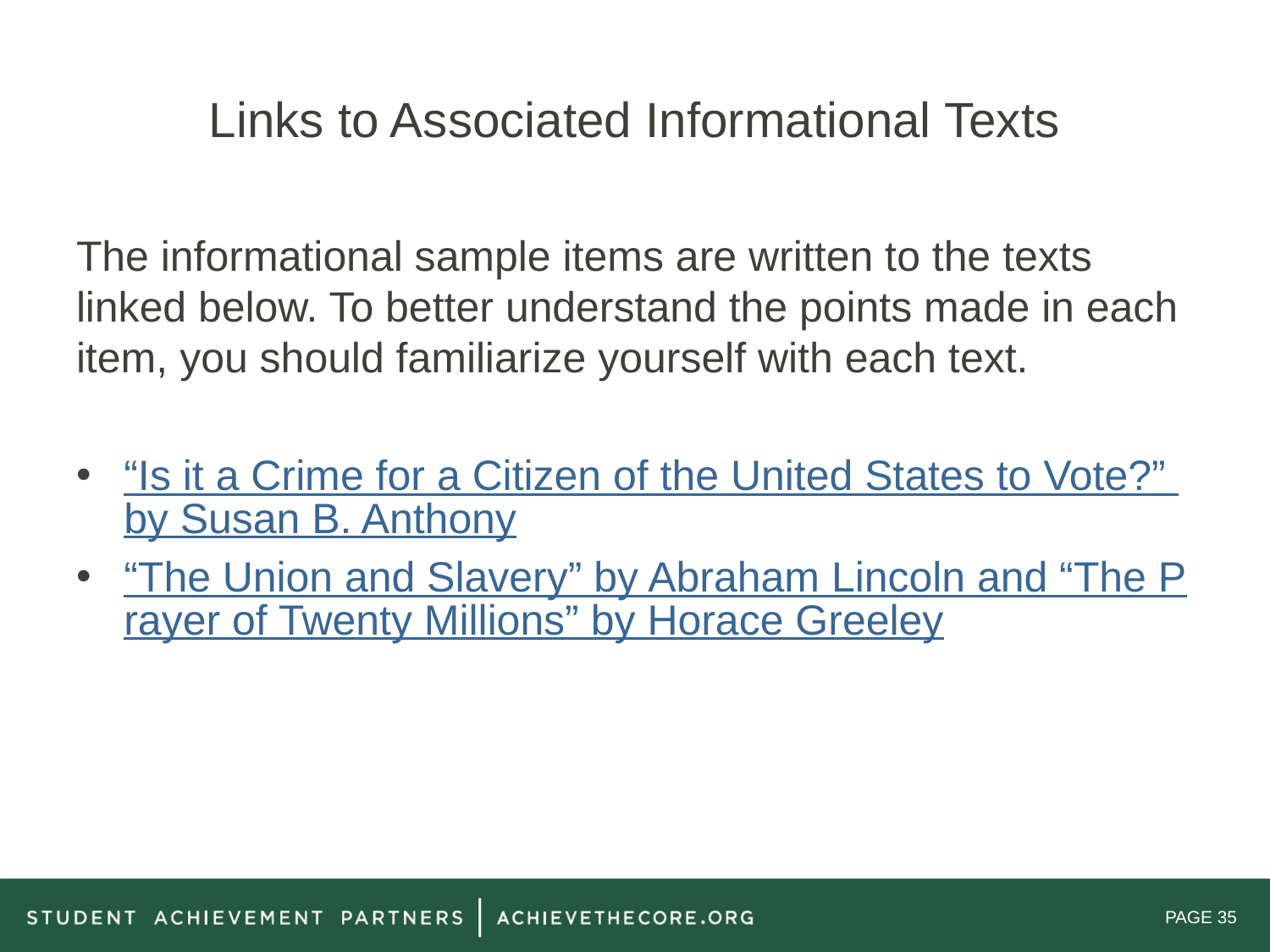

# Links to Associated Informational Texts
The informational sample items are written to the texts linked below. To better understand the points made in each item, you should familiarize yourself with each text.

“Is it a Crime for a Citizen of the United States to Vote?” by Susan B. Anthony
“The Union and Slavery” by Abraham Lincoln and “The Prayer of Twenty Millions” by Horace Greeley